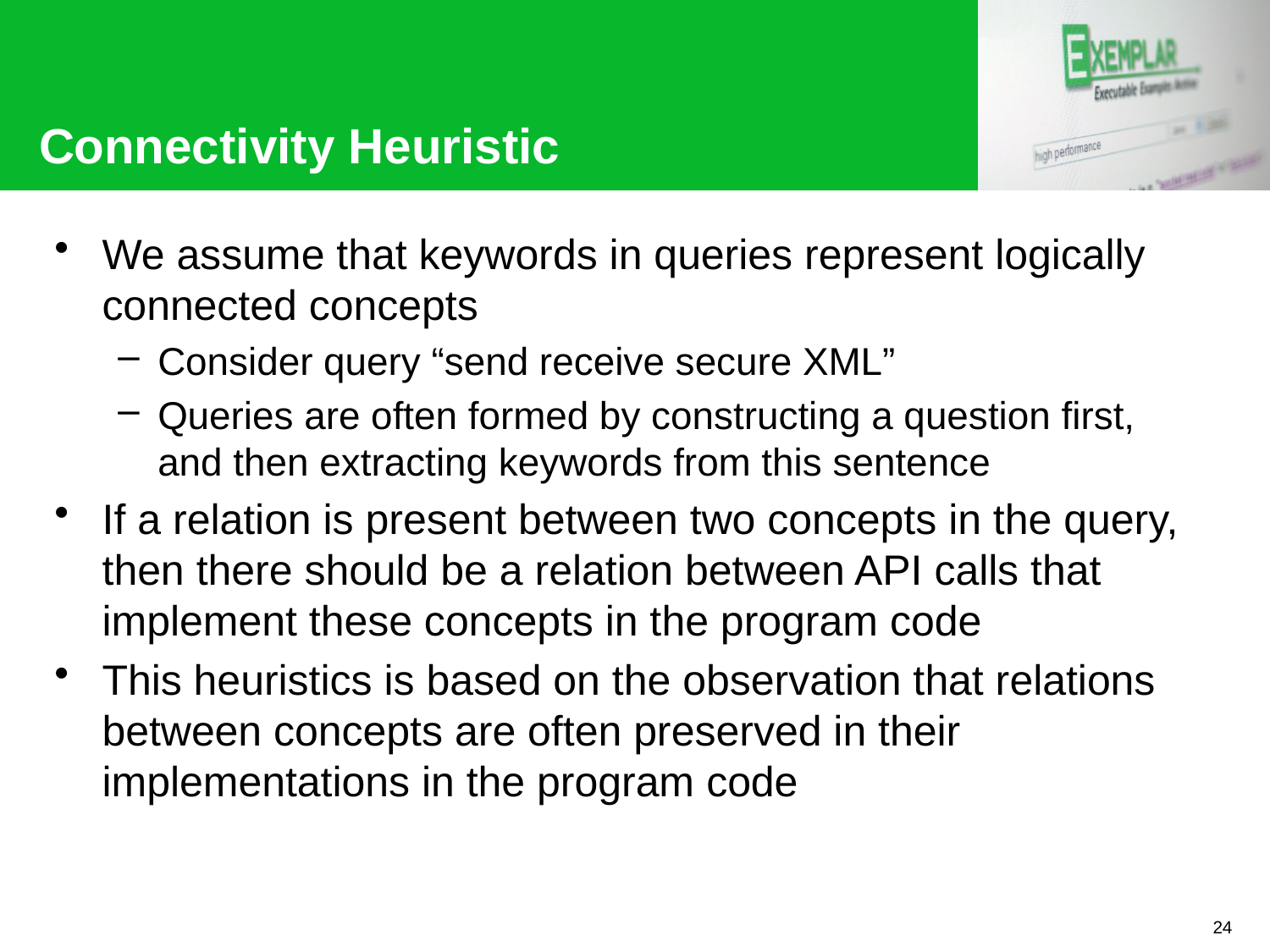

# Connectivity Heuristic
We assume that keywords in queries represent logically connected concepts
Consider query “send receive secure XML”
Queries are often formed by constructing a question first, and then extracting keywords from this sentence
If a relation is present between two concepts in the query, then there should be a relation between API calls that implement these concepts in the program code
This heuristics is based on the observation that relations between concepts are often preserved in their implementations in the program code
24